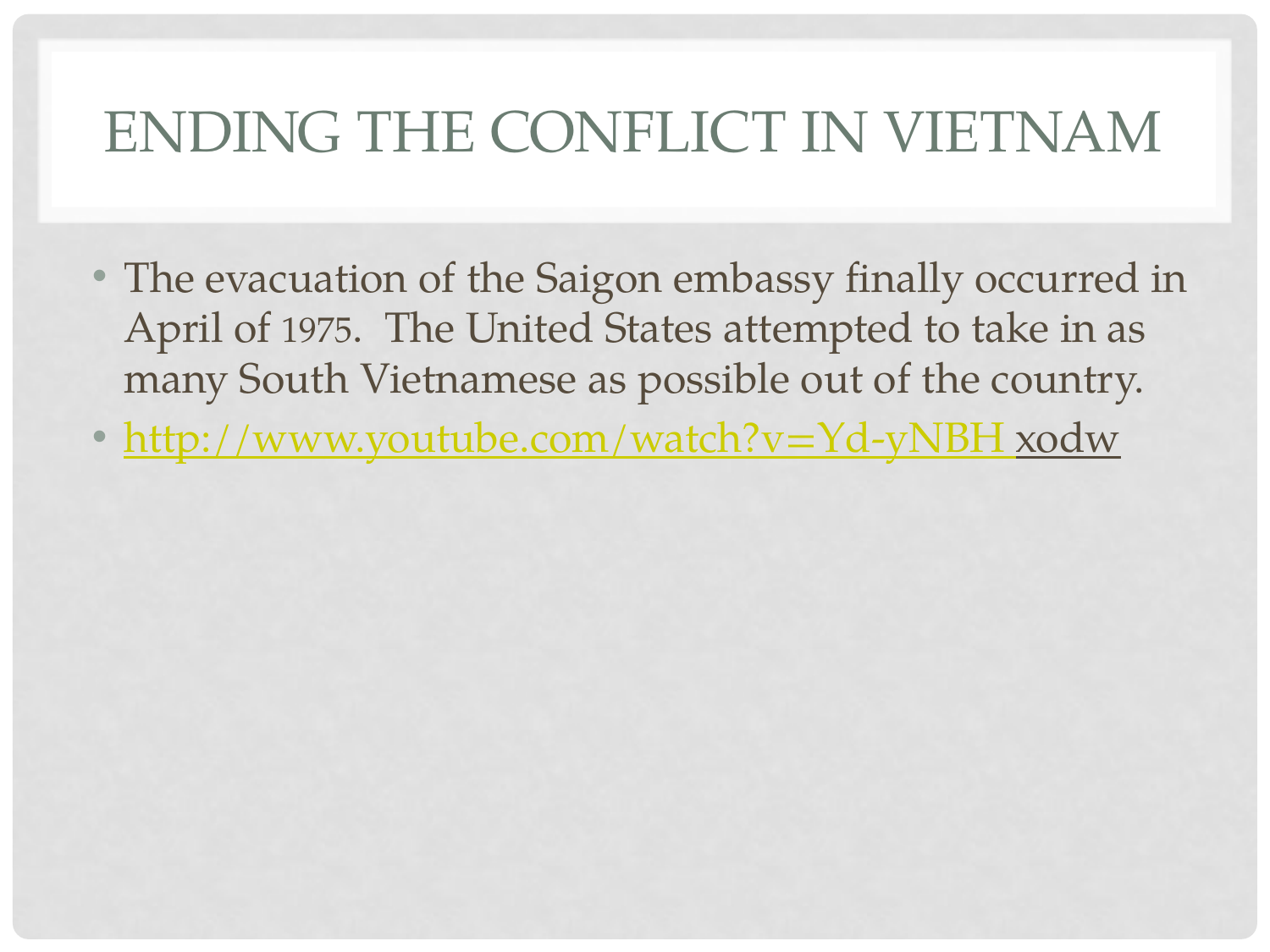

# Ending the conflict in VIetnam
The evacuation of the Saigon embassy finally occurred in April of 1975.  The United States attempted to take in as many South Vietnamese as possible out of the country.
http://www.youtube.com/watch?v=Yd-yNBH xodw